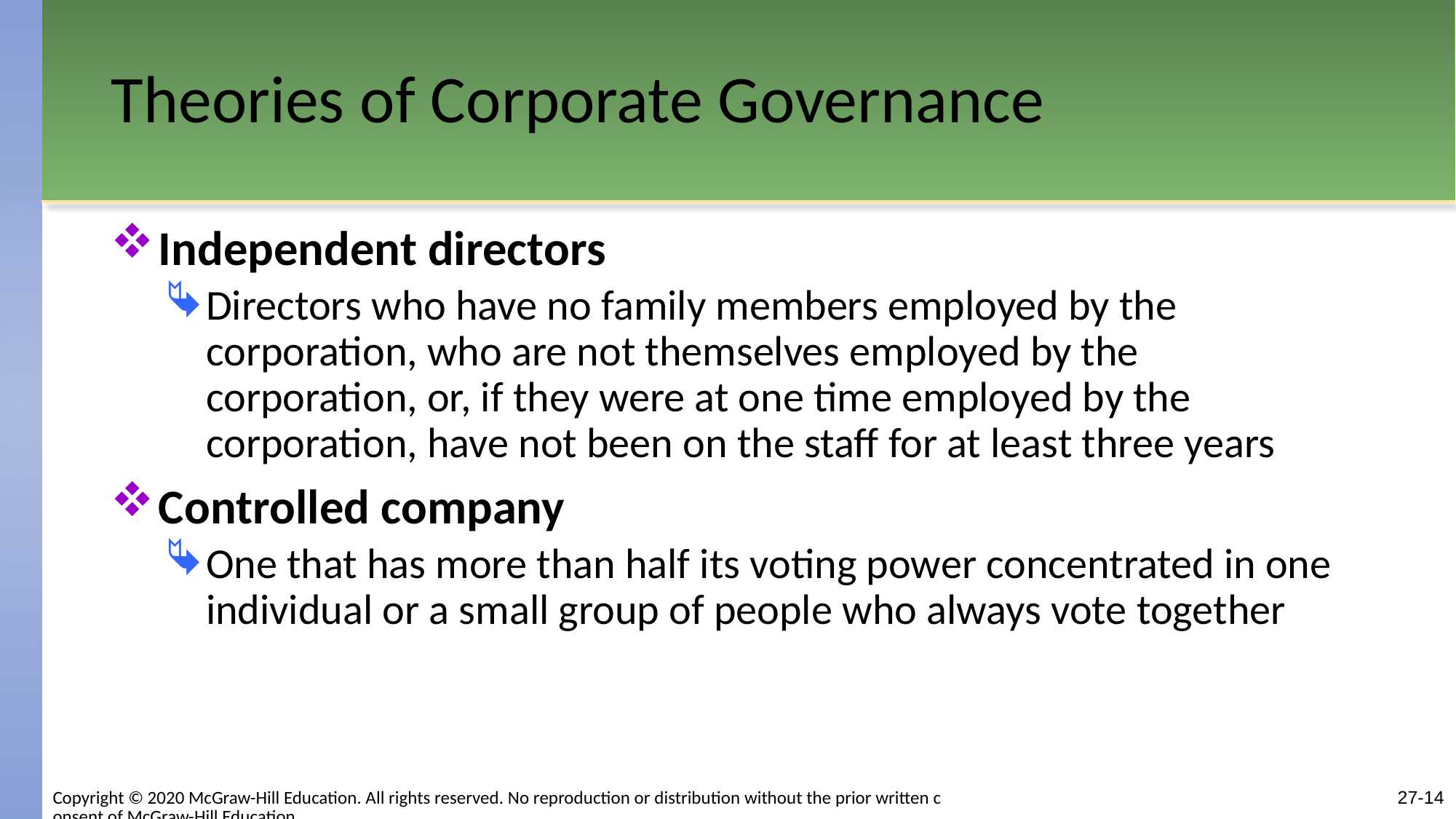

# Theories of Corporate Governance
Independent directors
Directors who have no family members employed by the corporation, who are not themselves employed by the corporation, or, if they were at one time employed by the corporation, have not been on the staff for at least three years
Controlled company
One that has more than half its voting power concentrated in one individual or a small group of people who always vote together
27-14
Copyright © 2020 McGraw-Hill Education. All rights reserved. No reproduction or distribution without the prior written consent of McGraw-Hill Education.